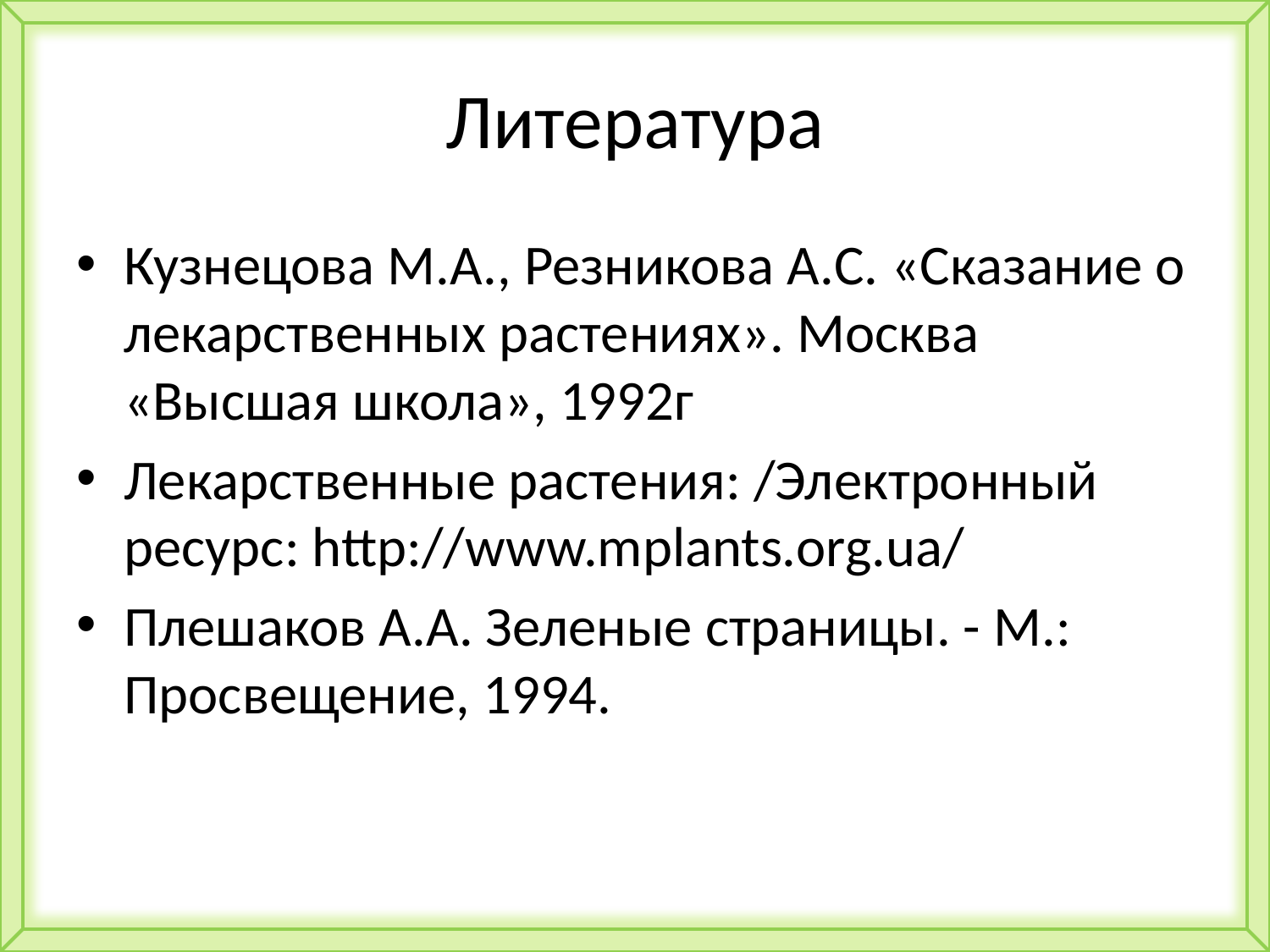

# Литература
Кузнецова М.А., Резникова А.С. «Сказание о лекарственных растениях». Москва «Высшая школа», 1992г
Лекарственные растения: /Электронный ресурс: http://www.mplants.org.ua/
Плешаков А.А. Зеленые страницы. - М.: Просвещение, 1994.